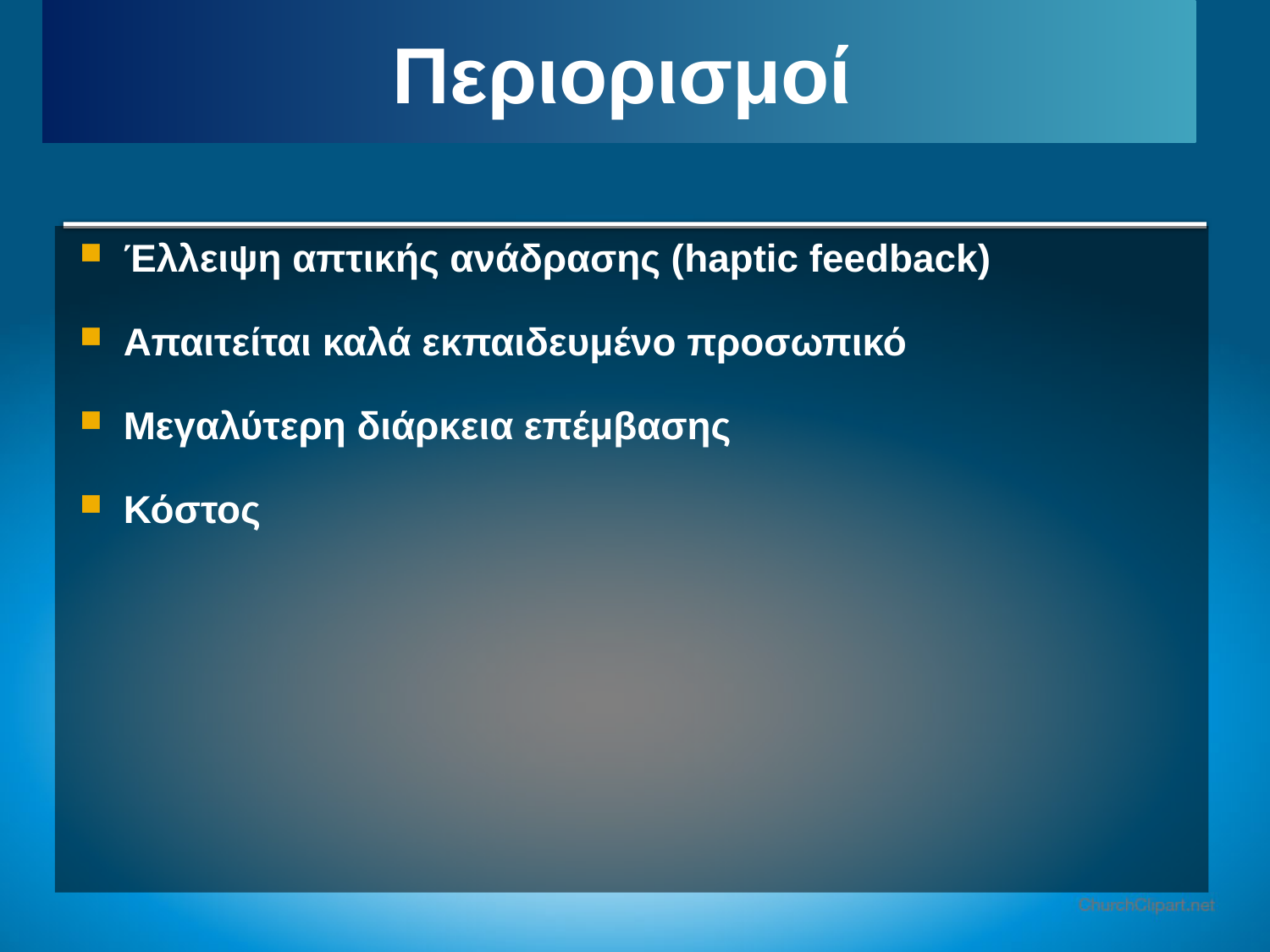

# Περιορισμοί
Έλλειψη απτικής ανάδρασης (haptic feedback)

Απαιτείται καλά εκπαιδευμένο προσωπικό

Μεγαλύτερη διάρκεια επέμβασης

Κόστος